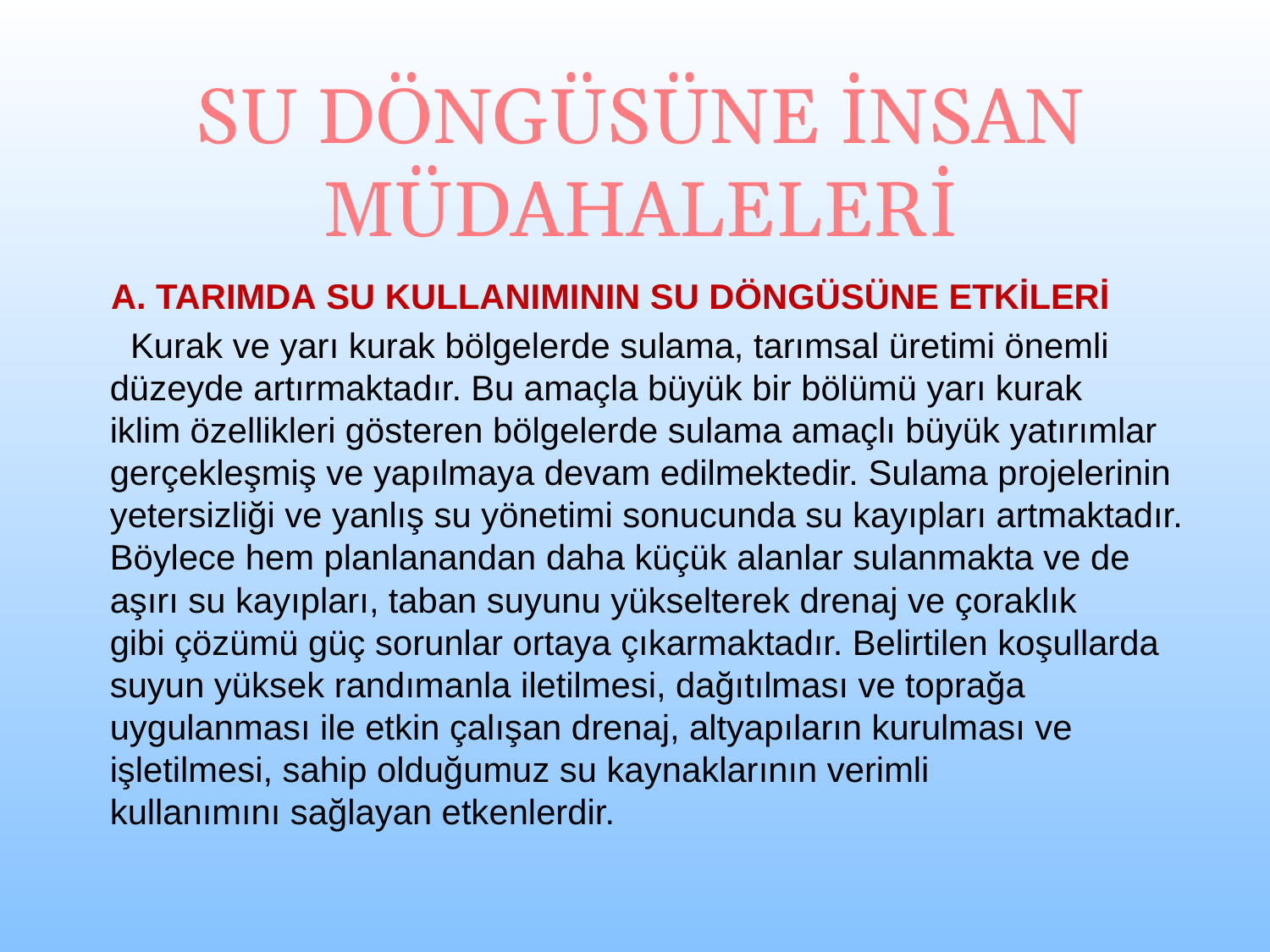

# SU DÖNGÜSÜNE İNSAN MÜDAHALELERİ
     A. TARIMDA SU KULLANIMININ SU DÖNGÜSÜNE ETKİLERİ
       Kurak ve yarı kurak bölgelerde sulama, tarımsal üretimi önemli düzeyde artırmaktadır. Bu amaçla büyük bir bölümü yarı kurak iklim özellikleri gösteren bölgelerde sulama amaçlı büyük yatırımlar gerçekleşmiş ve yapılmaya devam edilmektedir. Sulama projelerinin yetersizliği ve yanlış su yönetimi sonucunda su kayıpları artmaktadır. Böylece hem planlanandan daha küçük alanlar sulanmakta ve de aşırı su kayıpları, taban suyunu yükselterek drenaj ve çoraklık gibi çözümü güç sorunlar ortaya çıkarmaktadır. Belirtilen koşullarda suyun yüksek randımanla iletilmesi, dağıtılması ve toprağa uygulanması ile etkin çalışan drenaj, altyapıların kurulması ve işletilmesi, sahip olduğumuz su kaynaklarının verimli kullanımını sağlayan etkenlerdir.